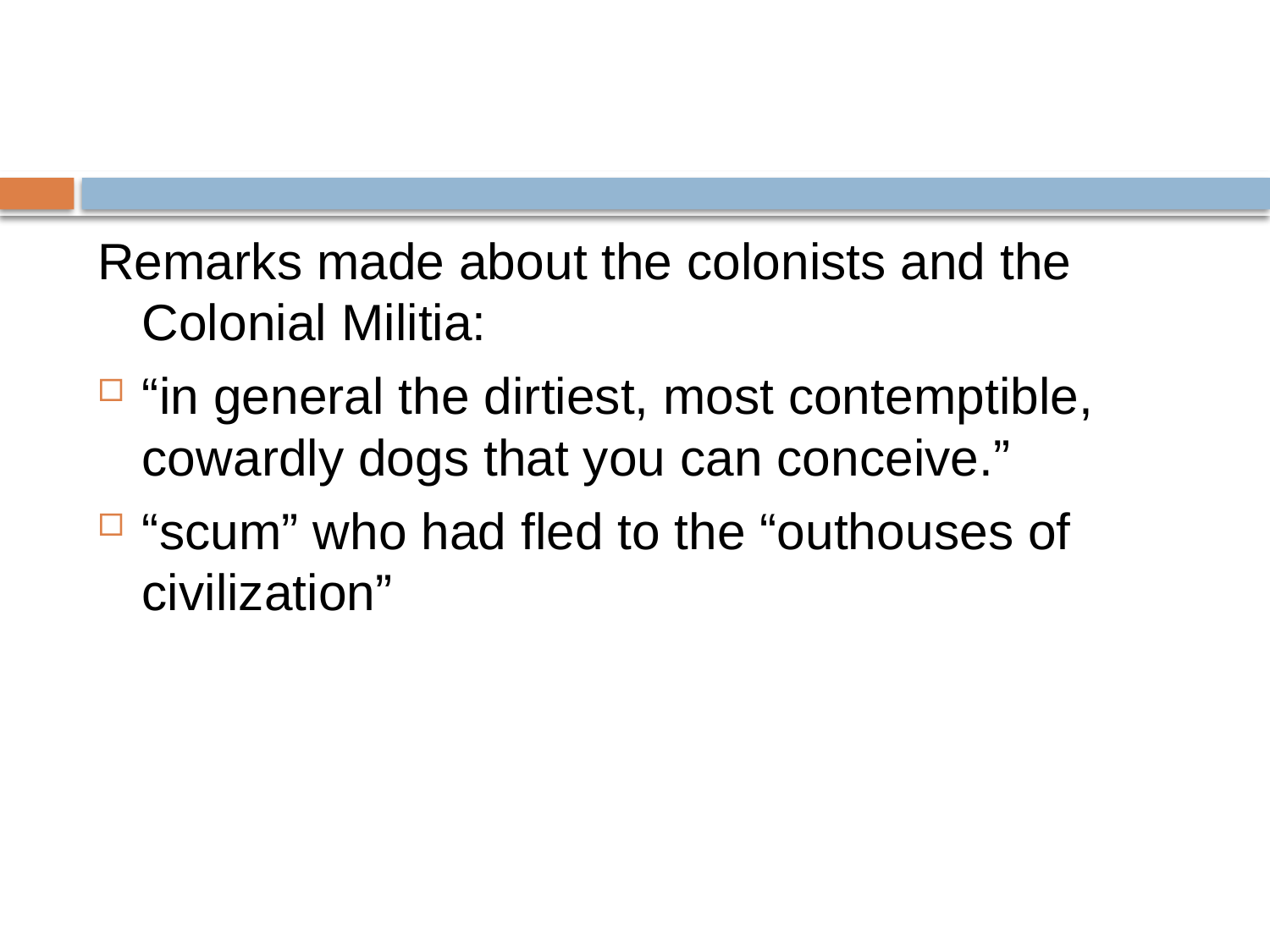

#
Remarks made about the colonists and the Colonial Militia:
“in general the dirtiest, most contemptible, cowardly dogs that you can conceive.”
“scum” who had fled to the “outhouses of civilization”